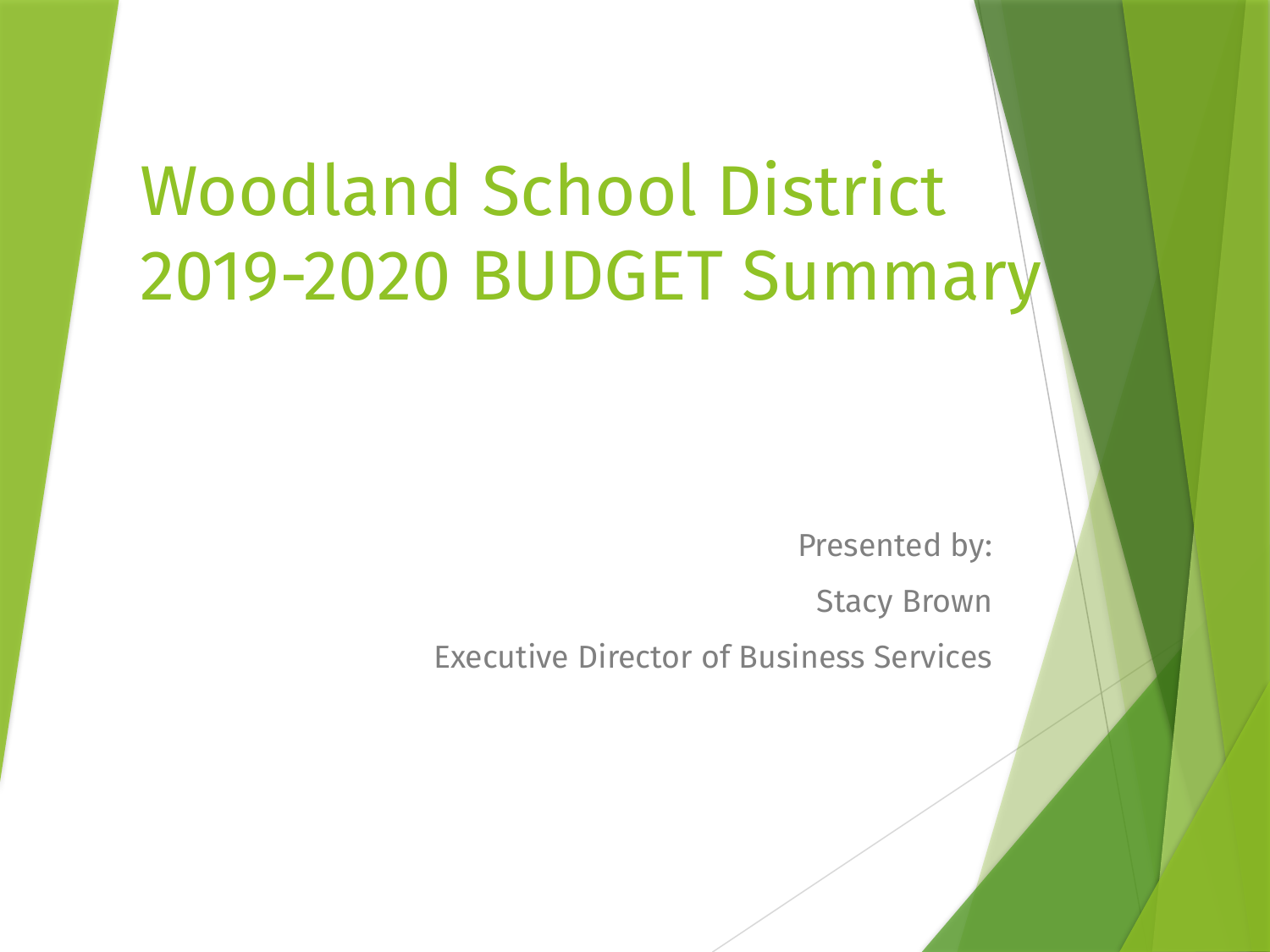

# Woodland School District 2019-2020 BUDGET Summary
Presented by:
Stacy Brown
Executive Director of Business Services